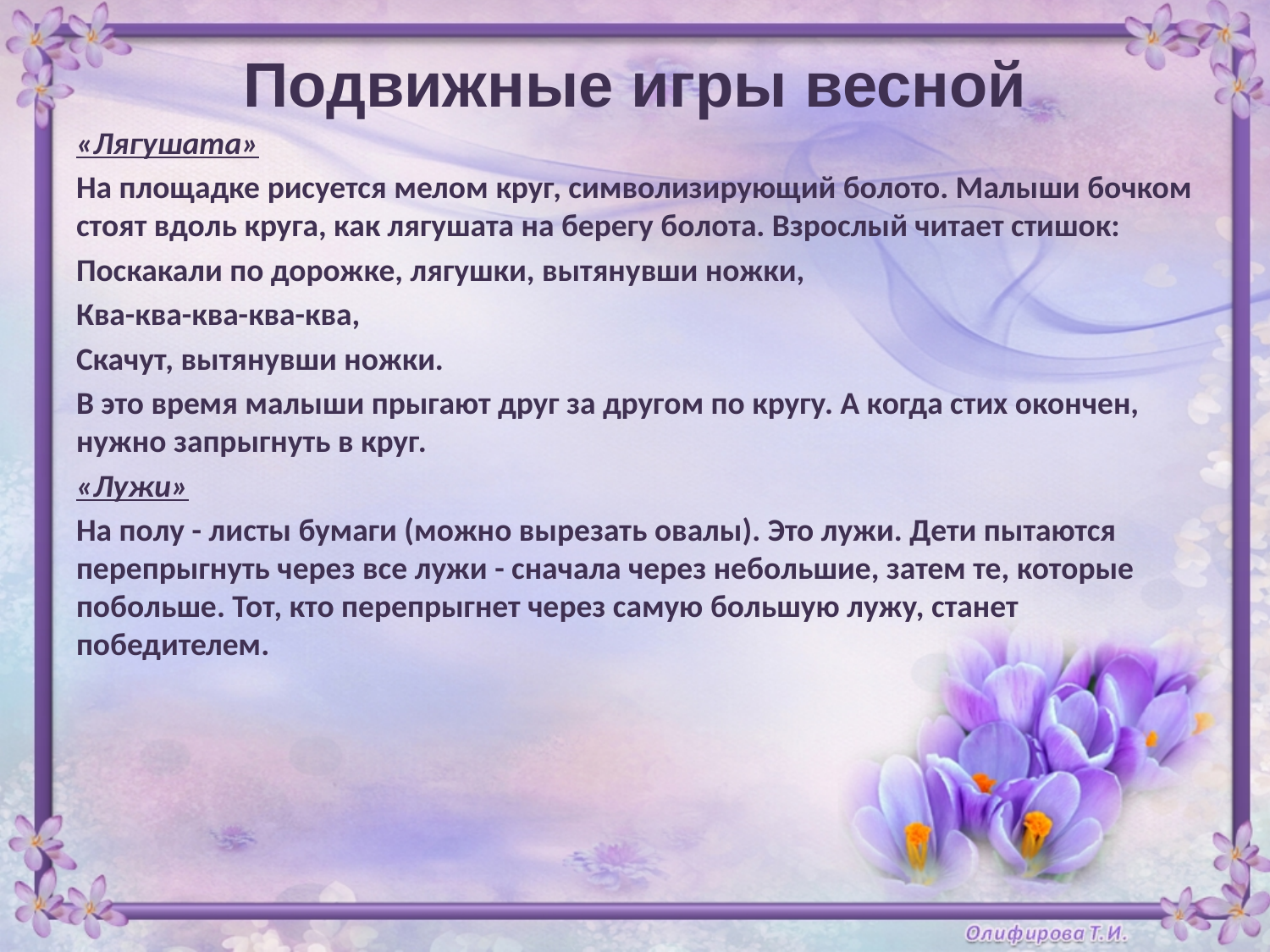

# Подвижные игры весной
«Лягушата»
На площадке рисуется мелом круг, символизирующий болото. Малыши бочком стоят вдоль круга, как лягушата на берегу болота. Взрослый читает стишок:
Поскакали по дорожке, лягушки, вытянувши ножки,
Ква-ква-ква-ква-ква,
Скачут, вытянувши ножки.
В это время малыши прыгают друг за другом по кругу. А когда стих окончен, нужно запрыгнуть в круг.
«Лужи»
На полу - листы бумаги (можно вырезать овалы). Это лужи. Дети пытаются перепрыгнуть через все лужи - сначала через небольшие, затем те, которые побольше. Тот, кто перепрыгнет через самую большую лужу, станет победителем.